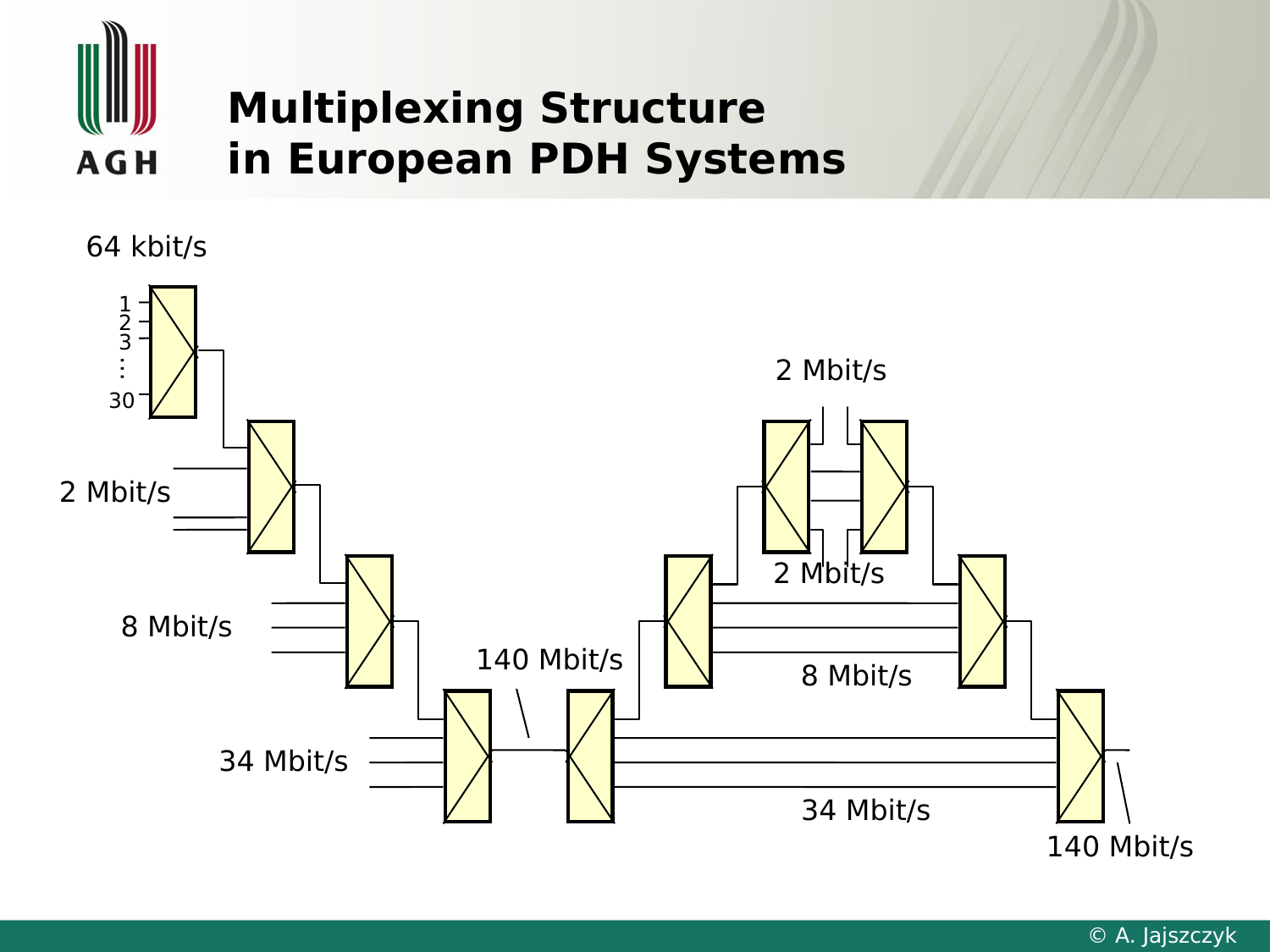

# Multiplexing Structure in European PDH Systems
64 kbit/s

1
2
3

…

30

2 Mbit/s

2 Mbit/s

8 Mbit/s

34 Mbit/s

140 Mbit/s

2 Mbit/s

8 Mbit/s

140 Mbit/s

34 Mbit/s